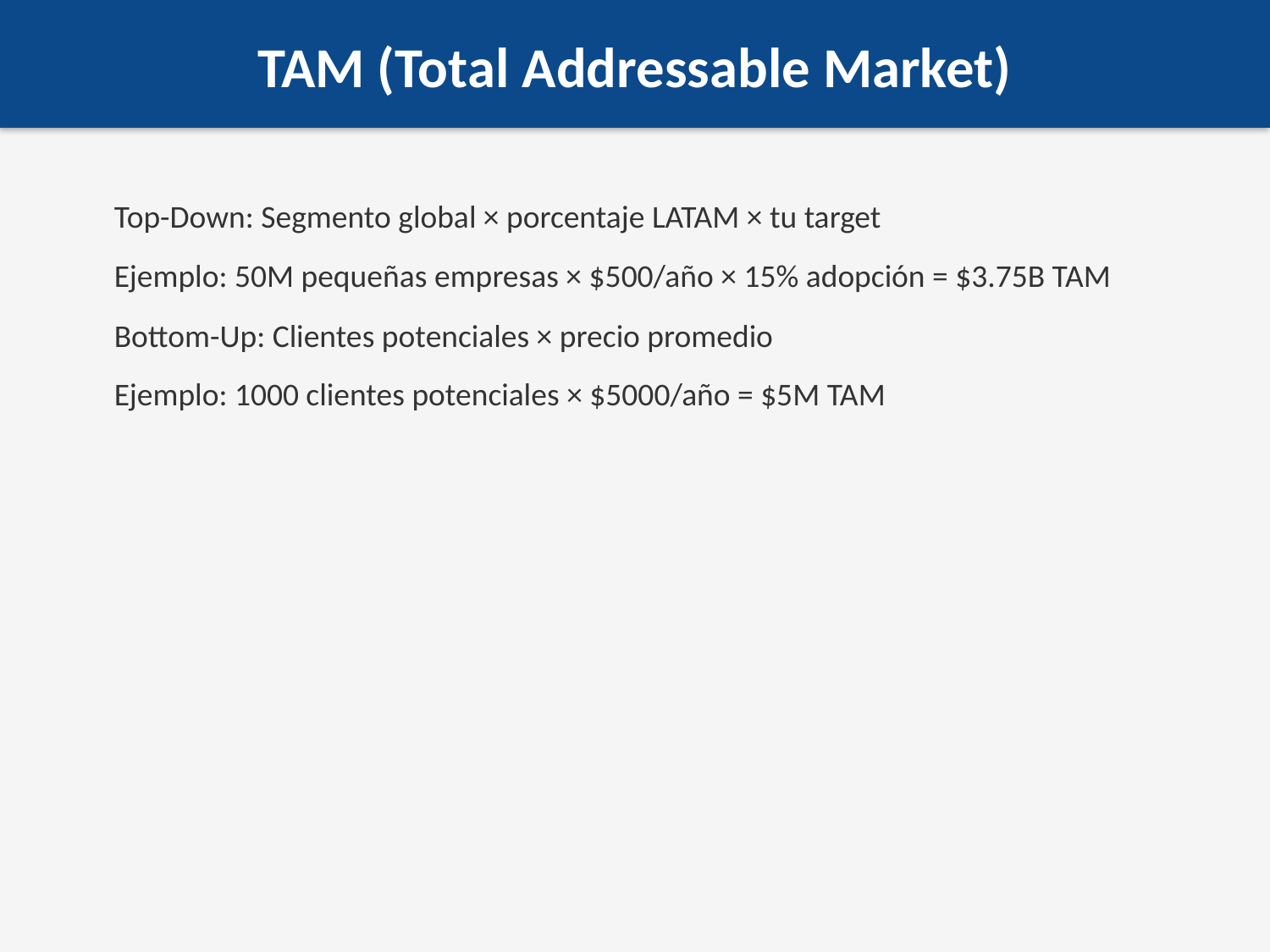

TAM (Total Addressable Market)
Top-Down: Segmento global × porcentaje LATAM × tu target
Ejemplo: 50M pequeñas empresas × $500/año × 15% adopción = $3.75B TAM
Bottom-Up: Clientes potenciales × precio promedio
Ejemplo: 1000 clientes potenciales × $5000/año = $5M TAM